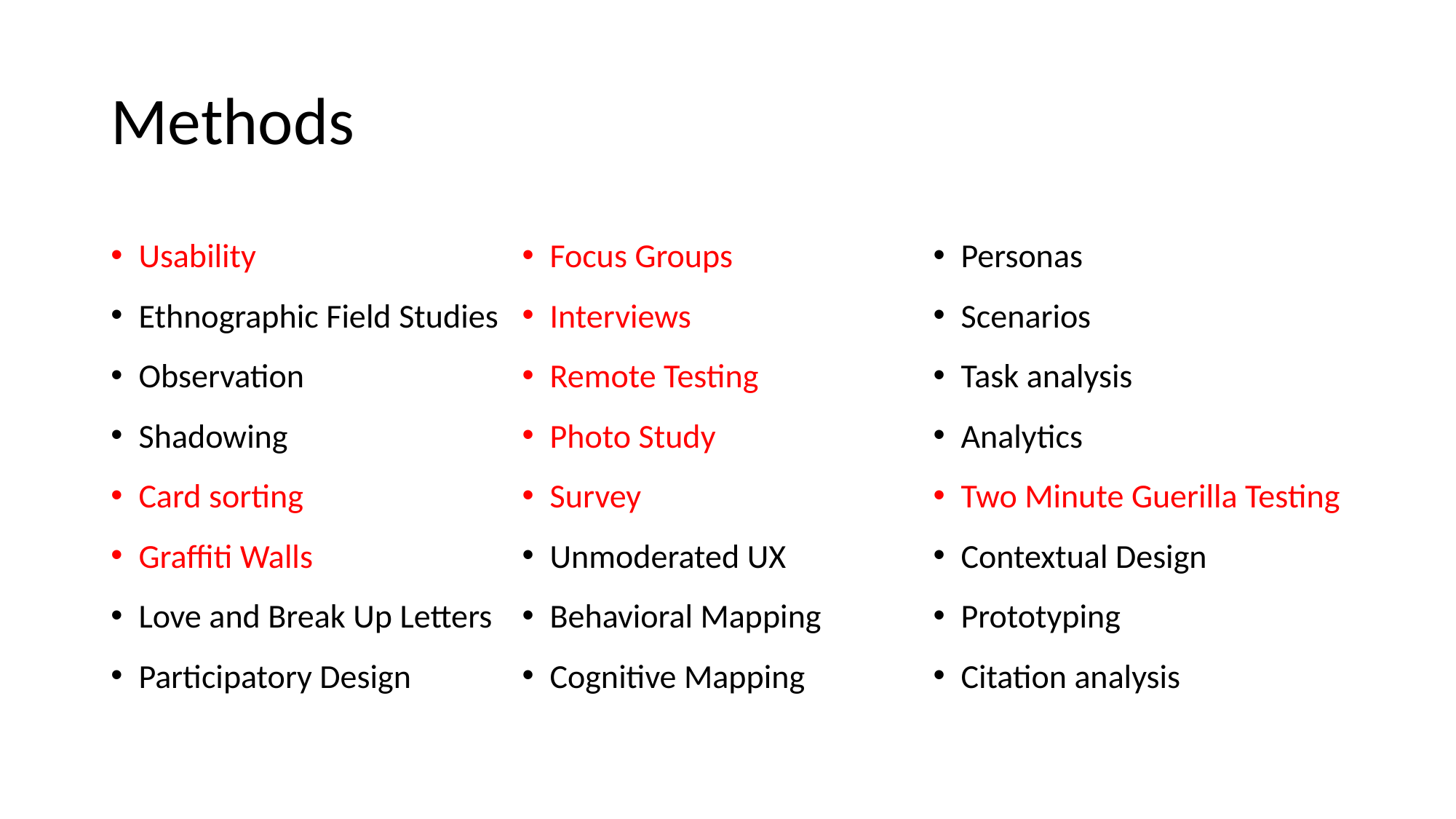

# Methods
Usability
Ethnographic Field Studies
Observation
Shadowing
Card sorting
Graffiti Walls
Love and Break Up Letters
Participatory Design
Focus Groups
Interviews
Remote Testing
Photo Study
Survey
Unmoderated UX
Behavioral Mapping
Cognitive Mapping
Personas
Scenarios
Task analysis
Analytics
Two Minute Guerilla Testing
Contextual Design
Prototyping
Citation analysis